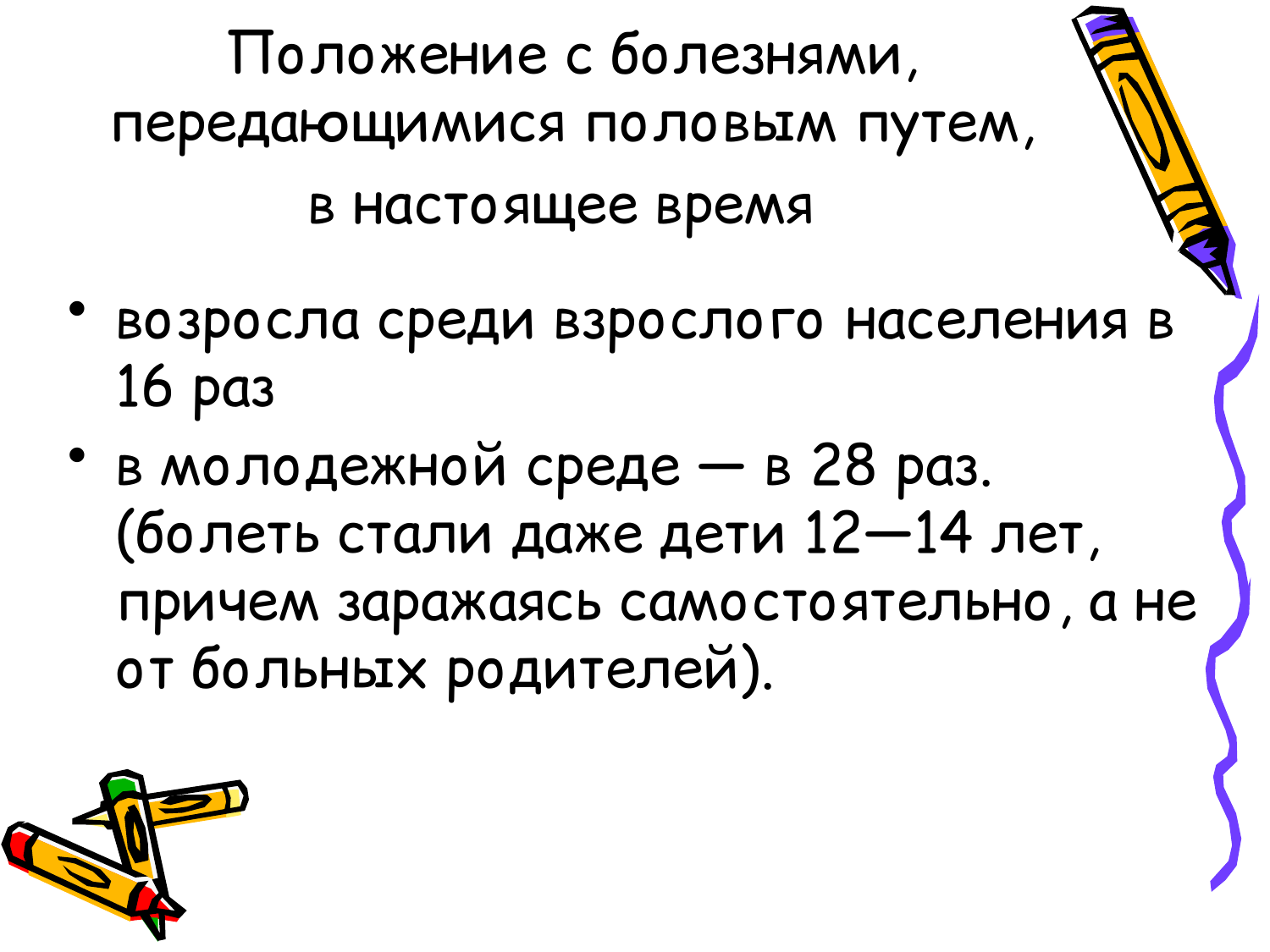

# Положение с болезнями, передающимися половым путем, в настоящее время
возросла среди взрослого населения в 16 раз
в молодежной среде — в 28 раз. (болеть стали даже дети 12—14 лет, причем заражаясь самостоятельно, а не от больных родителей).